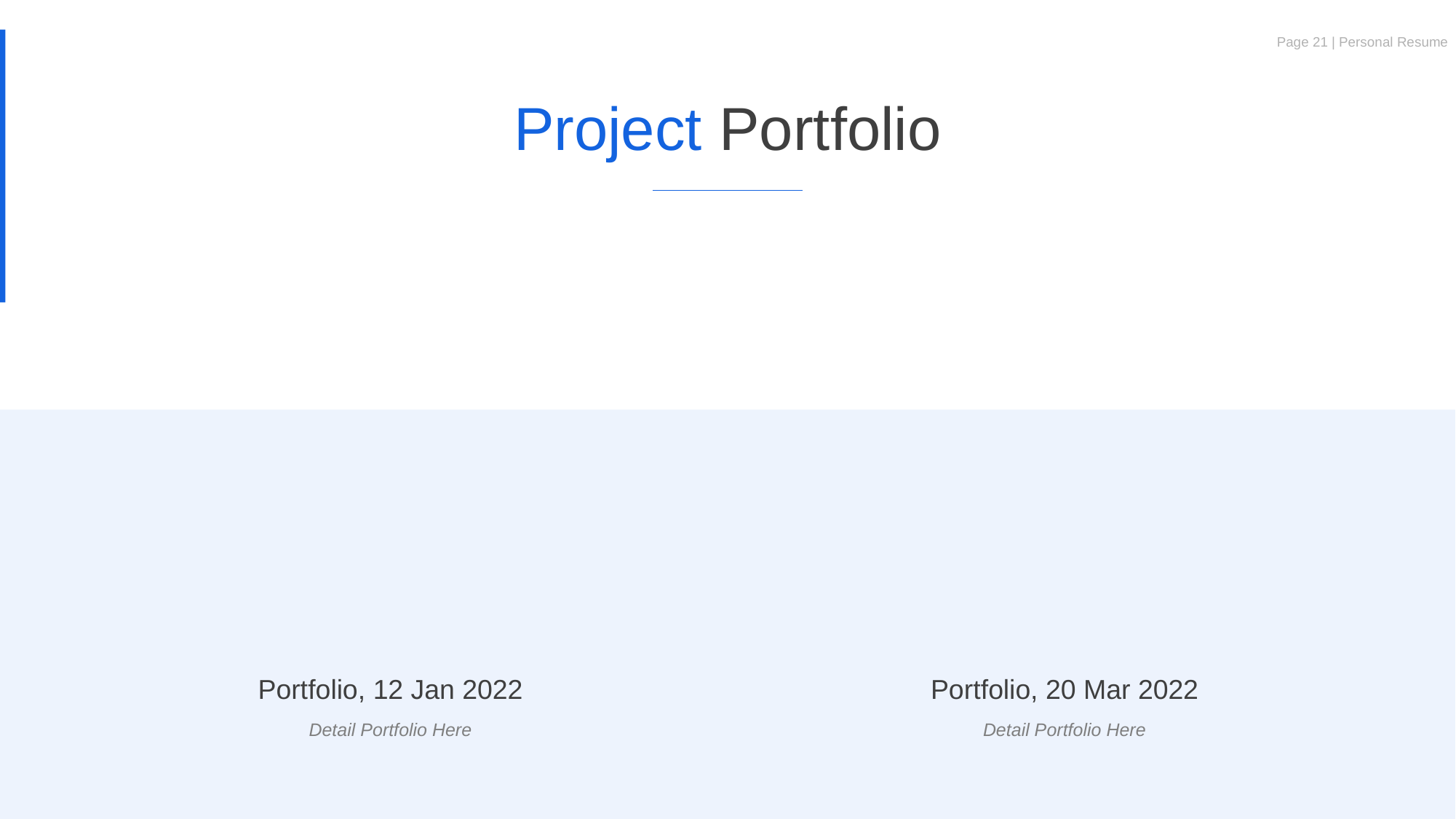

Page 21 | Personal Resume

Project Portfolio

Portfolio, 12 Jan 2022
Portfolio, 20 Mar 2022
Detail Portfolio Here
Detail Portfolio Here